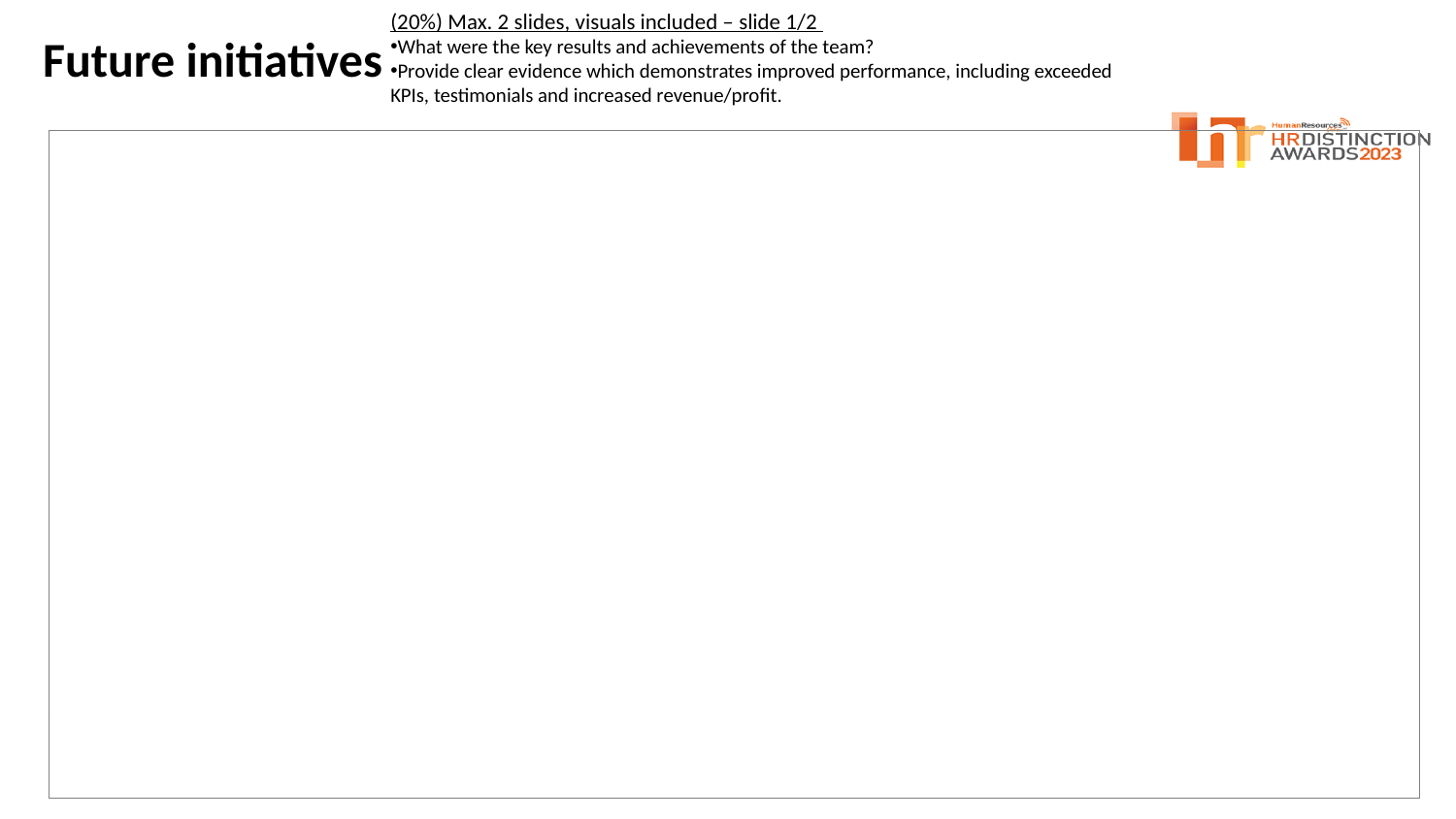

(20%) Max. 2 slides, visuals included – slide 1/2
What were the key results and achievements of the team?
Provide clear evidence which demonstrates improved performance, including exceeded KPIs, testimonials and increased revenue/profit.
Future initiatives
|  |
| --- |